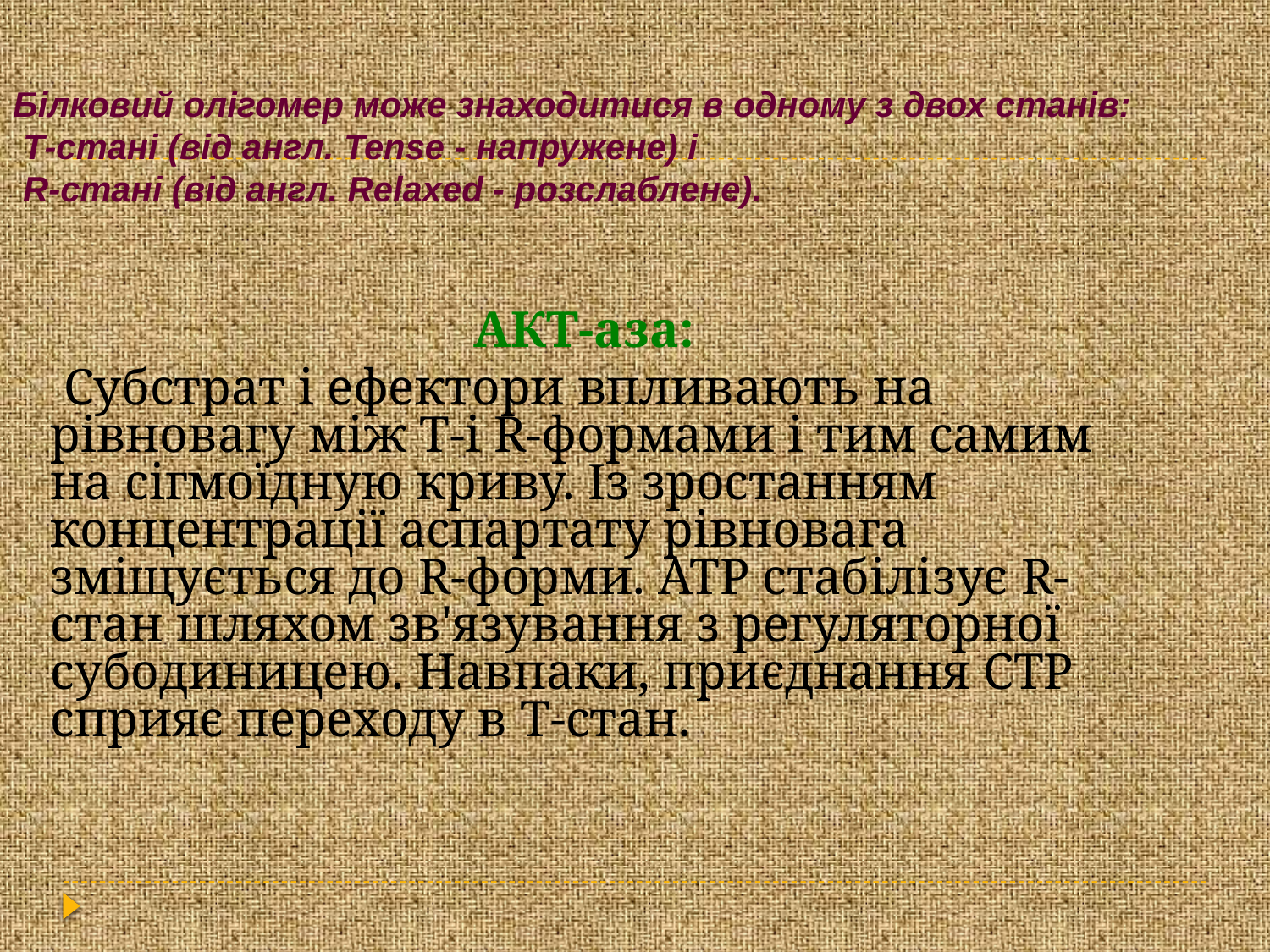

Білковий олігомер може знаходитися в одному з двох станів:
 Т-стані (від англ. Tense - напружене) і
 R-стані (від англ. Relaxed - розслаблене).
	АКТ-аза:
	 Субстрат і ефектори впливають на рівновагу між Т-і R-формами і тим самим на сігмоїдную криву. Із зростанням концентрації аспартату рівновага зміщується до R-форми. АТР стабілізує R-стан шляхом зв'язування з регуляторної субодиницею. Навпаки, приєднання СTP сприяє переходу в Т-стан.